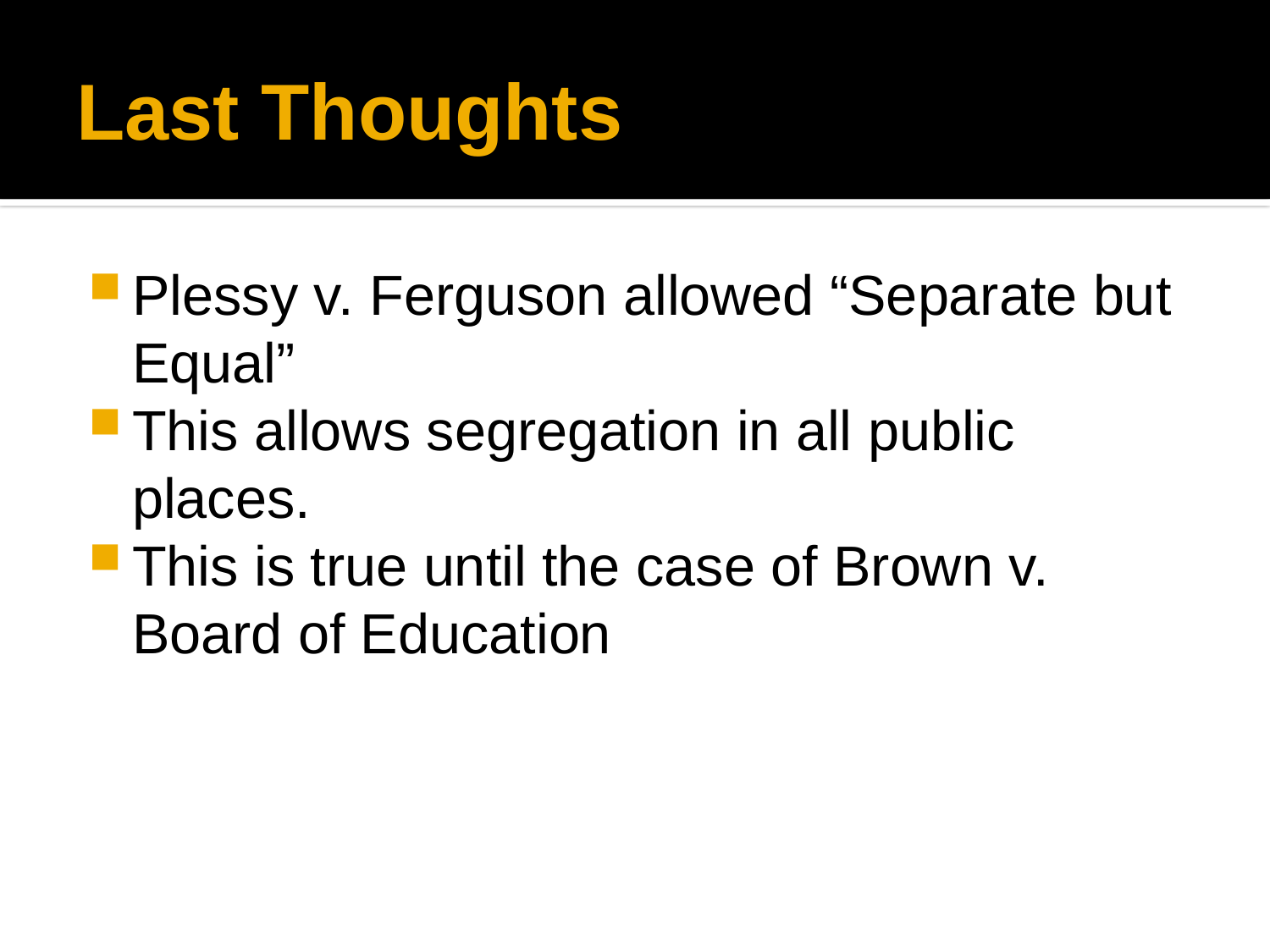

# Last Thoughts
Plessy v. Ferguson allowed “Separate but Equal”
This allows segregation in all public places.
This is true until the case of Brown v. Board of Education